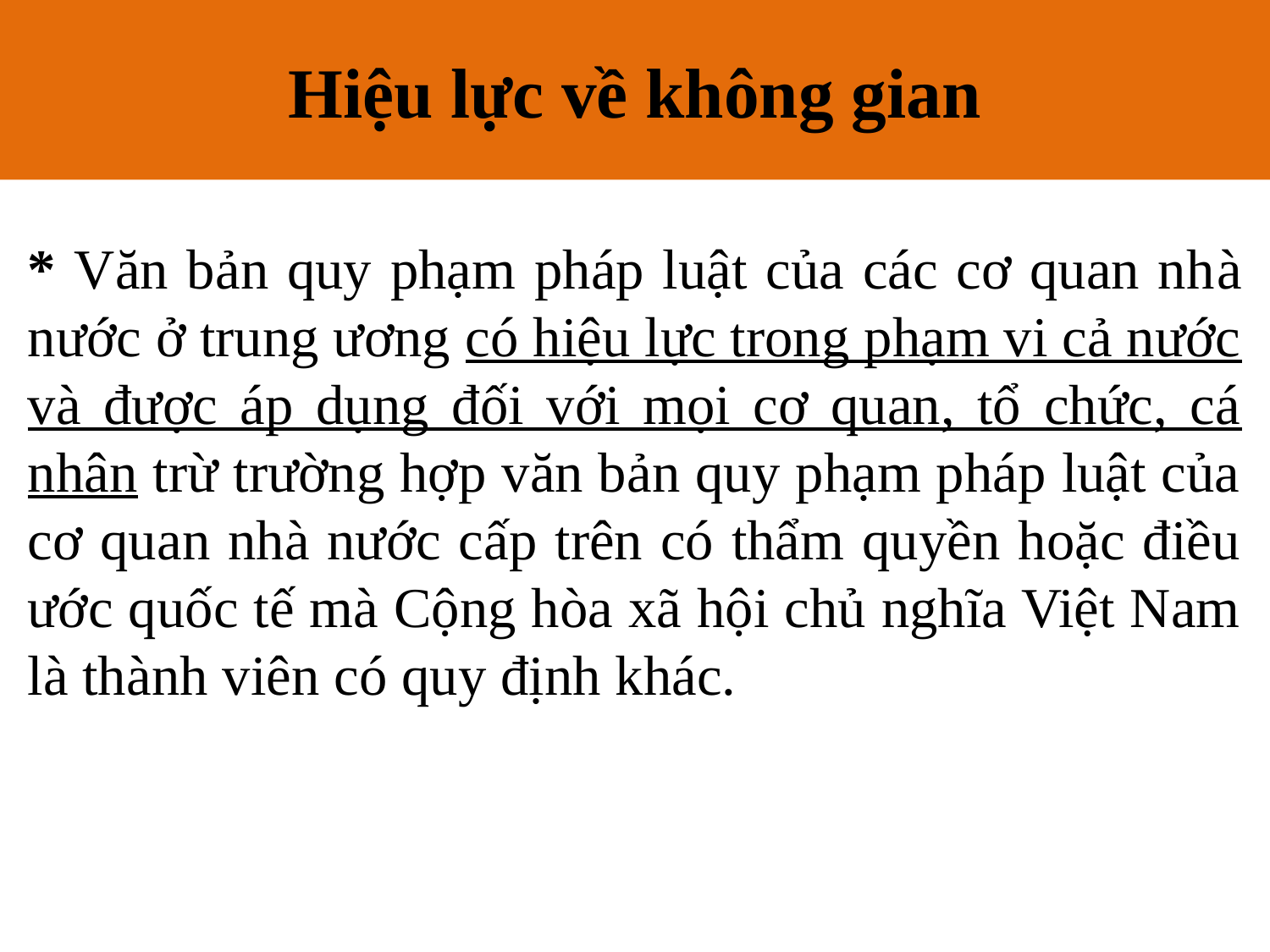

Hiệu lực về không gian
# III. Hiệu lực và nguyên tắc áp dụng văn bản quản lý nhà nước
* Văn bản quy phạm pháp luật của các cơ quan nhà nước ở trung ương có hiệu lực trong phạm vi cả nước và được áp dụng đối với mọi cơ quan, tổ chức, cá nhân trừ trường hợp văn bản quy phạm pháp luật của cơ quan nhà nước cấp trên có thẩm quyền hoặc điều ước quốc tế mà Cộng hòa xã hội chủ nghĩa Việt Nam là thành viên có quy định khác.